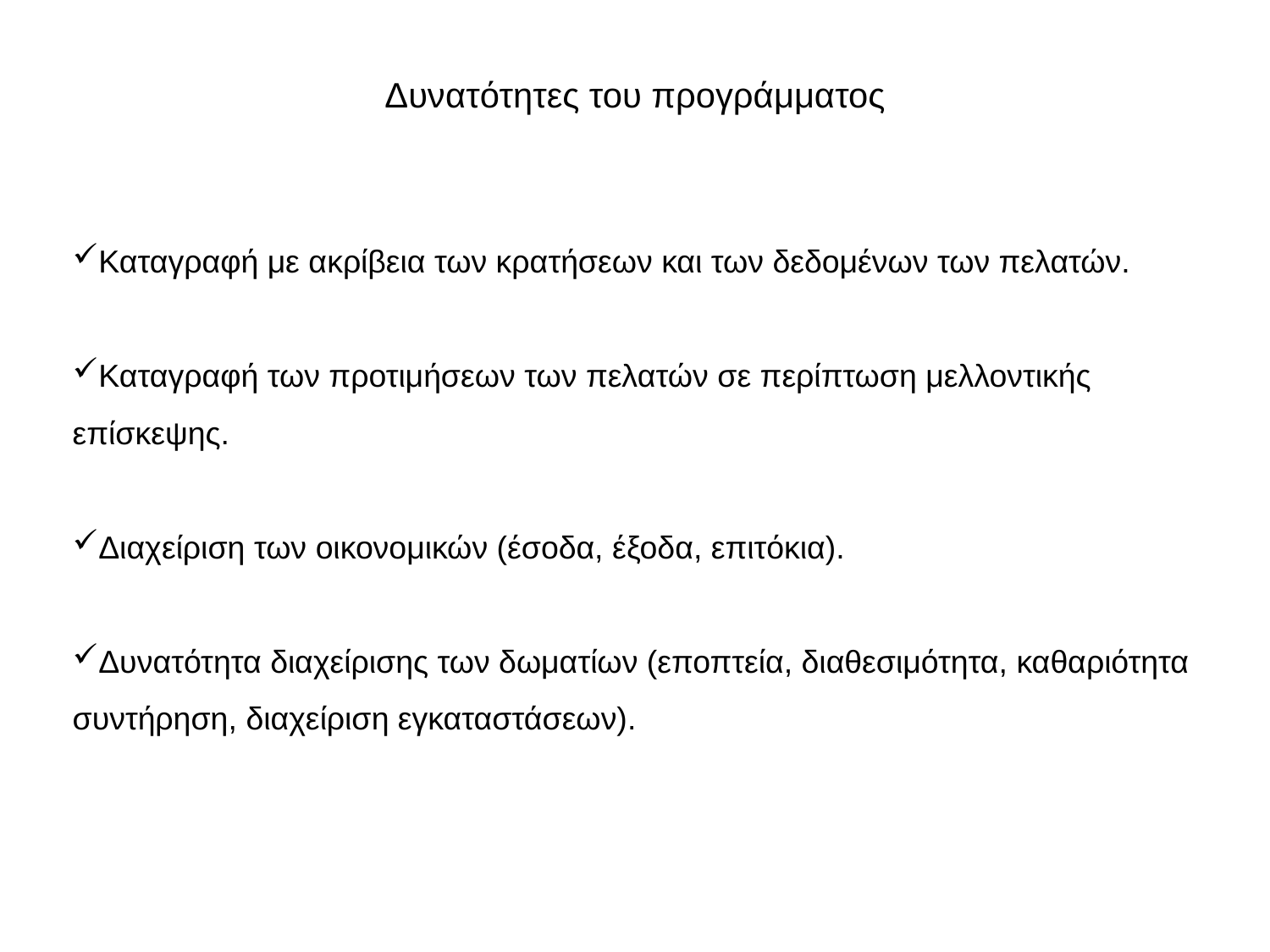

Δυνατότητες του προγράμματος
Καταγραφή με ακρίβεια των κρατήσεων και των δεδομένων των πελατών.

Καταγραφή των προτιμήσεων των πελατών σε περίπτωση μελλοντικής επίσκεψης.

Διαχείριση των οικονομικών (έσοδα, έξοδα, επιτόκια).

Δυνατότητα διαχείρισης των δωματίων (εποπτεία, διαθεσιμότητα, καθαριότητα συντήρηση, διαχείριση εγκαταστάσεων).